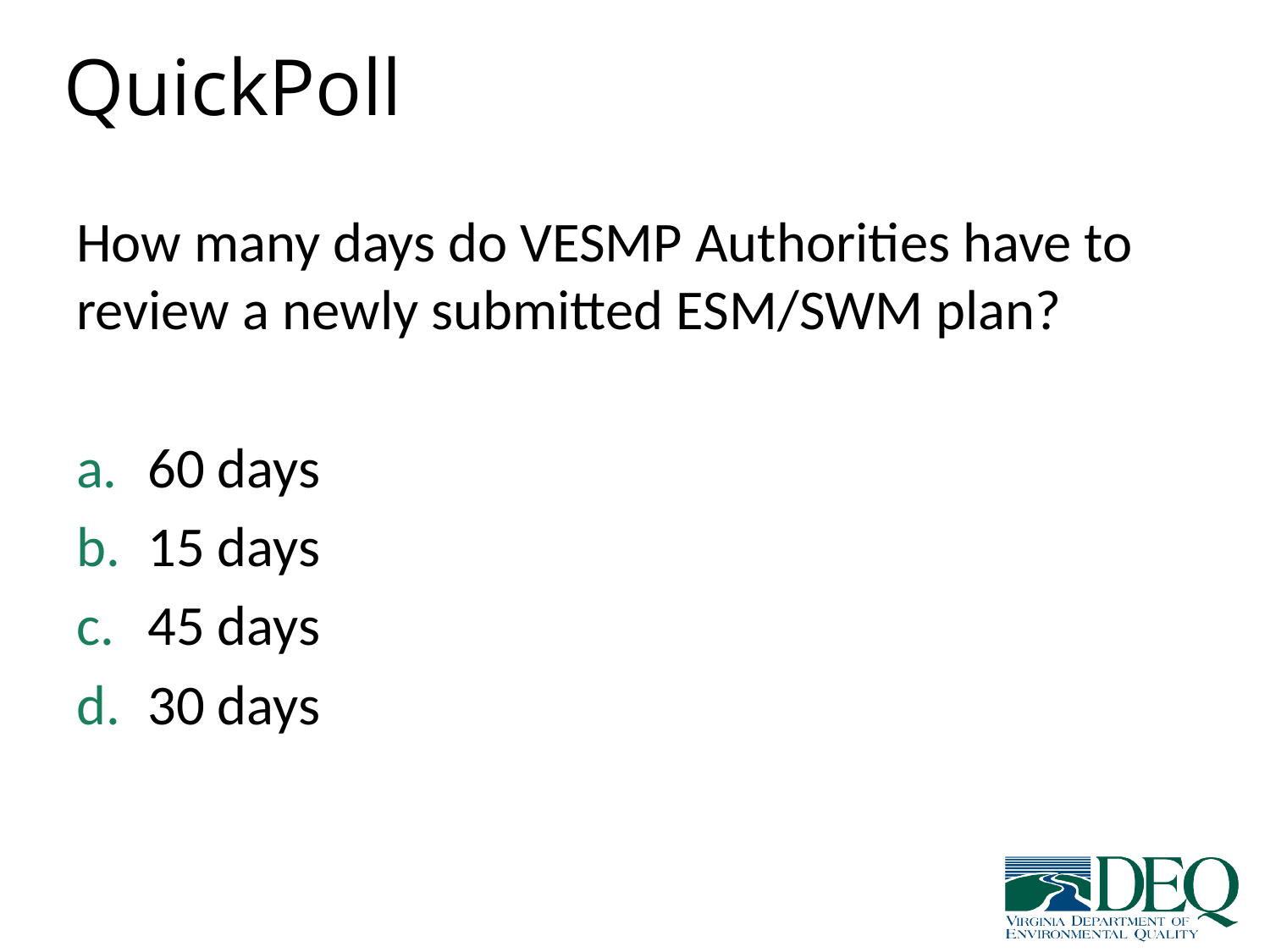

# QuickPoll
How many days do VESMP Authorities have to review a newly submitted ESM/SWM plan?

60 days
15 days
45 days
30 days